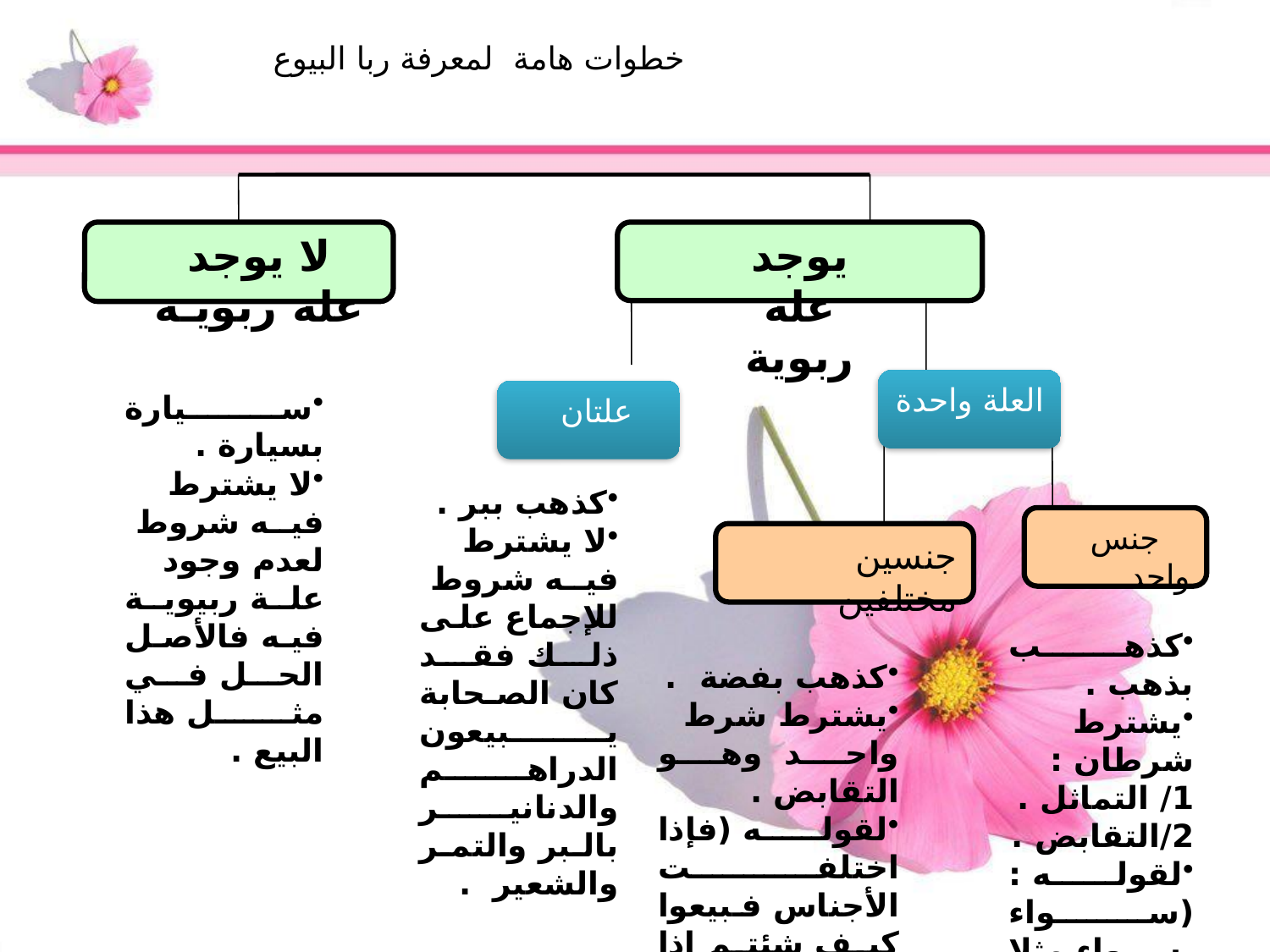

خطوات هامة  لمعرفة ربا البيوع

لا يوجد علة ربويـة

يوجد علة ربوية

سيارة بسيارة .
لا يشترط  فيه شروط  لعدم وجود علة ربيوية فيه فالأصل الحل في مثل هذا البيع .

كذهب ببر .
لا يشترط  فيه شروط  للإجماع على ذلك فقد كان الصحابة يبيعون الدراهم والدنانير بالبر والتمر والشعير  .
   جنس واحد

جنسين مختلفين
كذهب بذهب .
يشترط شرطان :
1/ التماثل .
2/التقابض .
لقوله : (سواء بسواء مثلا بمثل يداً بيد )
كذهب بفضة  .
يشترط شرط واحد  وهو التقابض .
لقوله (فإذا اختلفت الأجناس فبيعوا كيف شئتم إذا كان  يداً بيد ) .
العلة واحدة

   علتان